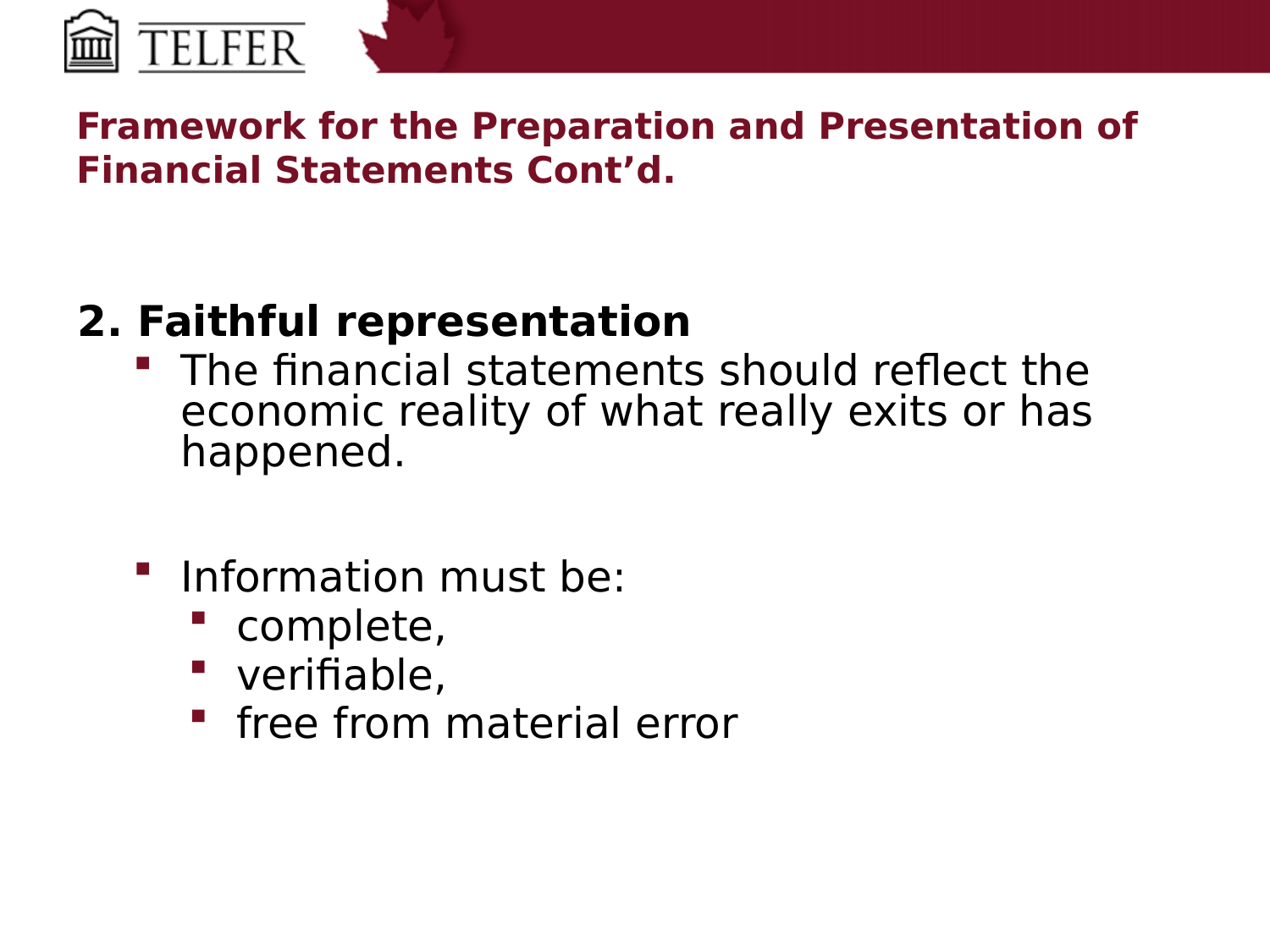

# Framework for the Preparation and Presentation of Financial Statements Cont’d.

2. Faithful representation
The financial statements should reflect the economic reality of what really exits or has happened.

Information must be:
complete,
verifiable,
free from material error